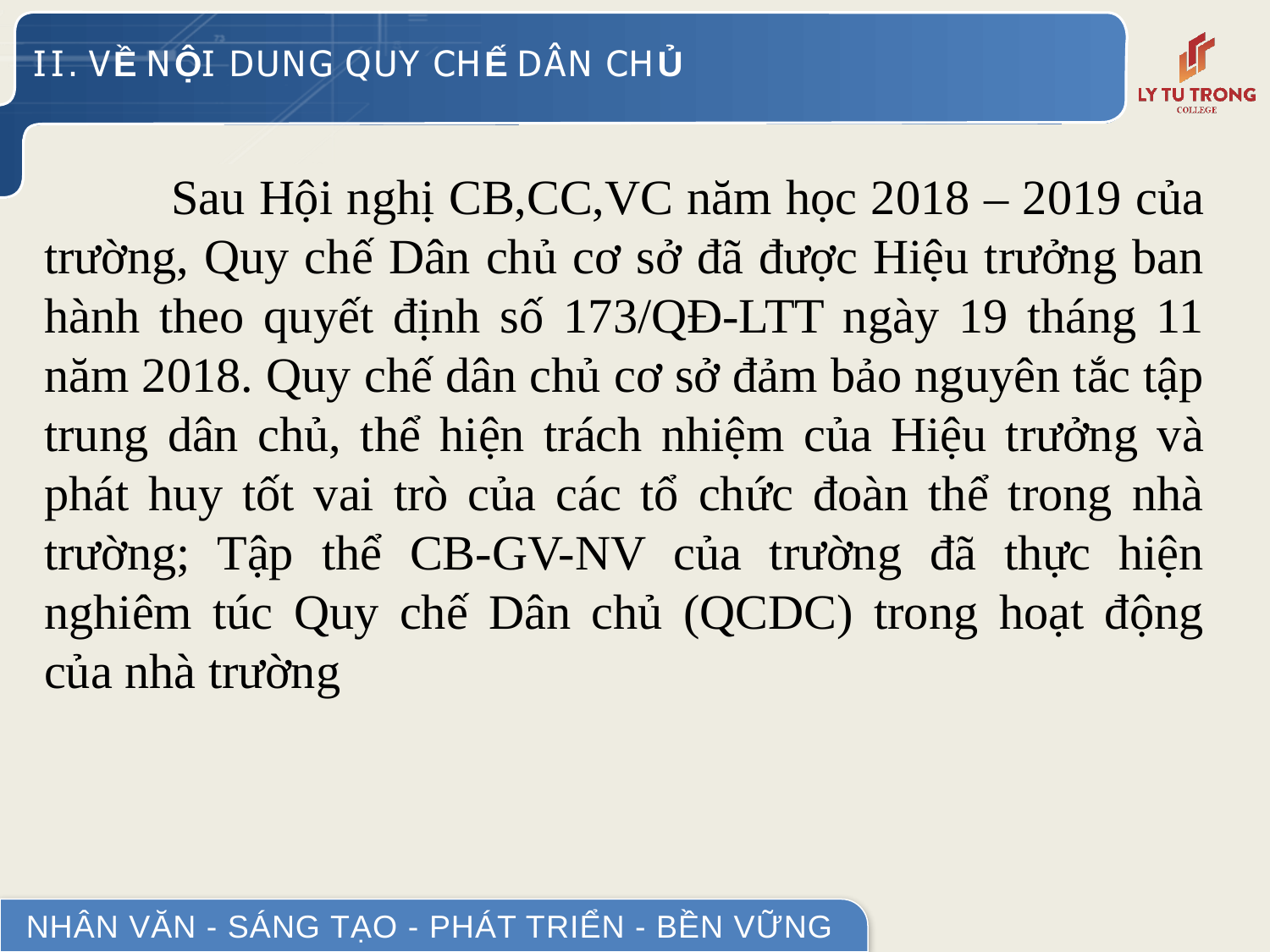

II. VỀ NỘI DUNG QUY CHẾ DÂN CHỦ
	Sau Hội nghị CB,CC,VC năm học 2018 – 2019 của trường, Quy chế Dân chủ cơ sở đã được Hiệu trưởng ban hành theo quyết định số 173/QĐ-LTT ngày 19 tháng 11 năm 2018. Quy chế dân chủ cơ sở đảm bảo nguyên tắc tập trung dân chủ, thể hiện trách nhiệm của Hiệu trưởng và phát huy tốt vai trò của các tổ chức đoàn thể trong nhà trường; Tập thể CB-GV-NV của trường đã thực hiện nghiêm túc Quy chế Dân chủ (QCDC) trong hoạt động của nhà trường